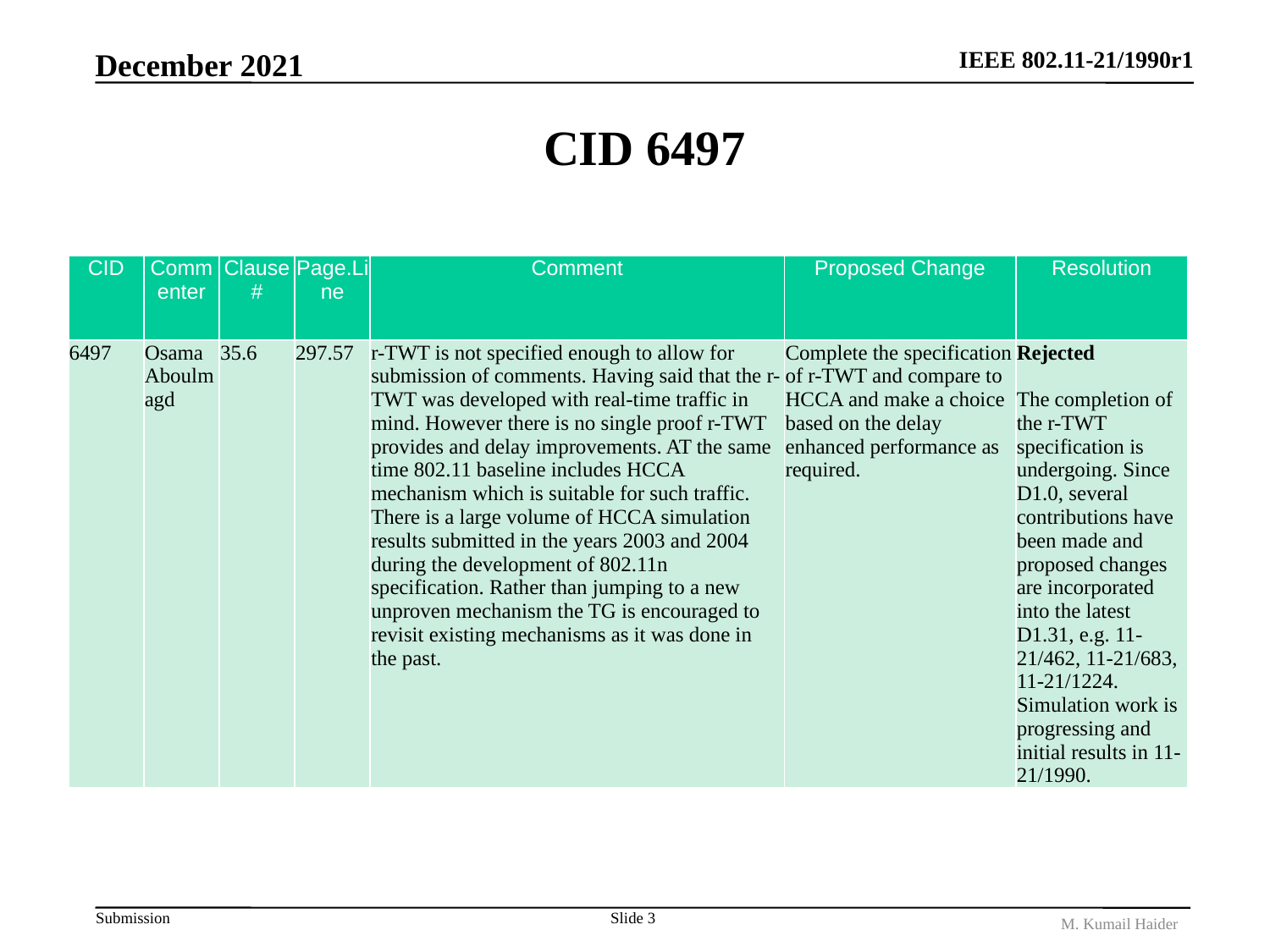

December 2021
# CID 6497
| CID | Commenter | Clause # | Page.Line | Comment | Proposed Change | Resolution |
| --- | --- | --- | --- | --- | --- | --- |
| 6497 | Osama Aboulmagd | 35.6 | 297.57 | r-TWT is not specified enough to allow for submission of comments. Having said that the r-TWT was developed with real-time traffic in mind. However there is no single proof r-TWT provides and delay improvements. AT the same time 802.11 baseline includes HCCA mechanism which is suitable for such traffic. There is a large volume of HCCA simulation results submitted in the years 2003 and 2004 during the development of 802.11n specification. Rather than jumping to a new unproven mechanism the TG is encouraged to revisit existing mechanisms as it was done in the past. | Complete the specification of r-TWT and compare to HCCA and make a choice based on the delay enhanced performance as required. | Rejected The completion of the r-TWT specification is undergoing. Since D1.0, several contributions have been made and proposed changes are incorporated into the latest D1.31, e.g. 11-21/462, 11-21/683, 11-21/1224. Simulation work is progressing and initial results in 11-21/1990. |
Slide 3
M. Kumail Haider